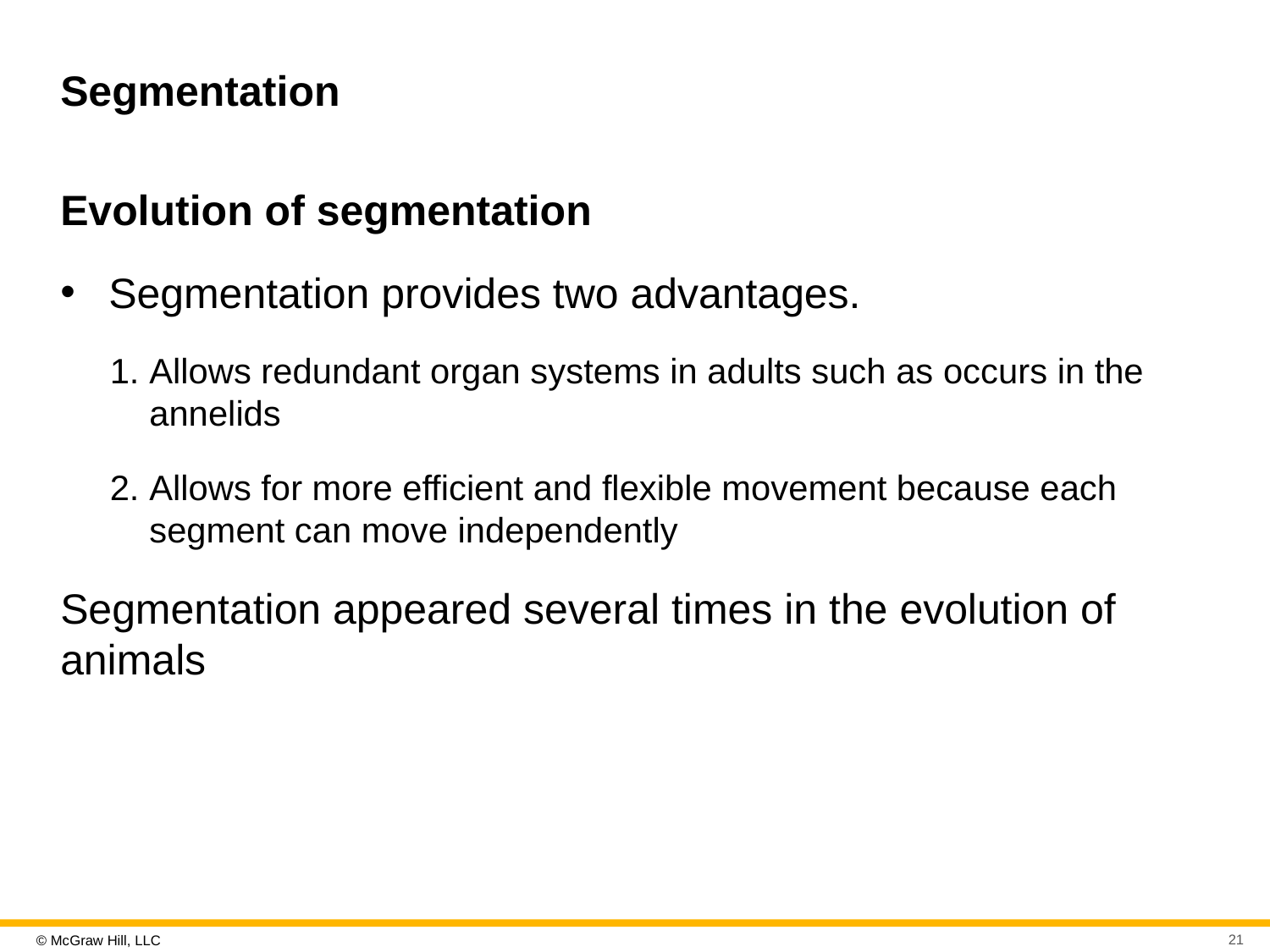

# Segmentation
Evolution of segmentation
Segmentation provides two advantages.
Allows redundant organ systems in adults such as occurs in the annelids
Allows for more efficient and flexible movement because each segment can move independently
Segmentation appeared several times in the evolution of animals
21